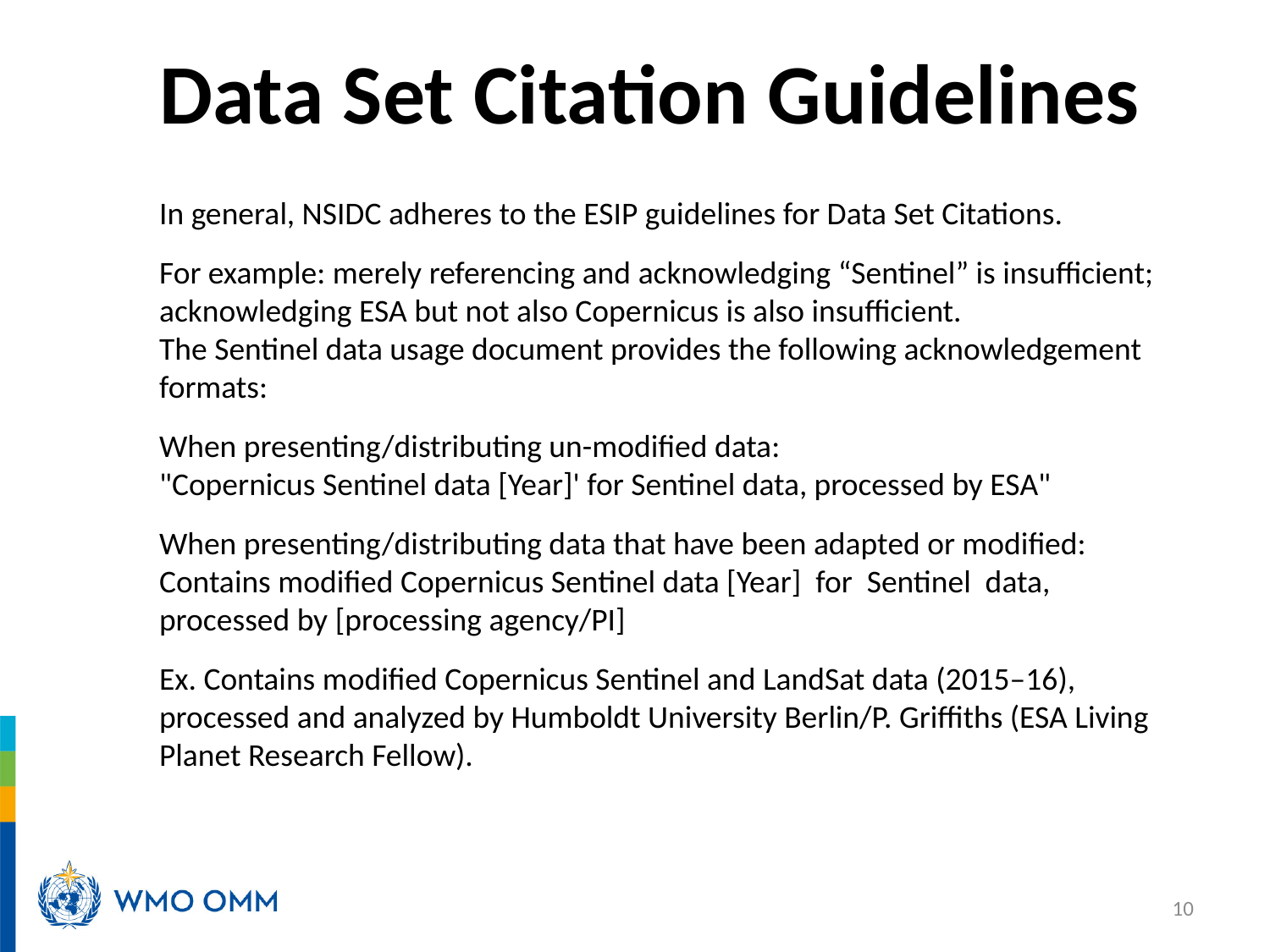

Data Set Citation Guidelines
In general, NSIDC adheres to the ESIP guidelines for Data Set Citations.

For example: merely referencing and acknowledging “Sentinel” is insufficient; acknowledging ESA but not also Copernicus is also insufficient.
The Sentinel data usage document provides the following acknowledgement formats:

When presenting/distributing un-modified data:
"Copernicus Sentinel data [Year]' for Sentinel data, processed by ESA"

When presenting/distributing data that have been adapted or modified:
Contains modified Copernicus Sentinel data [Year]  for  Sentinel  data,  processed by [processing agency/PI]

Ex. Contains modified Copernicus Sentinel and LandSat data (2015–16), processed and analyzed by Humboldt University Berlin/P. Griffiths (ESA Living Planet Research Fellow).
10